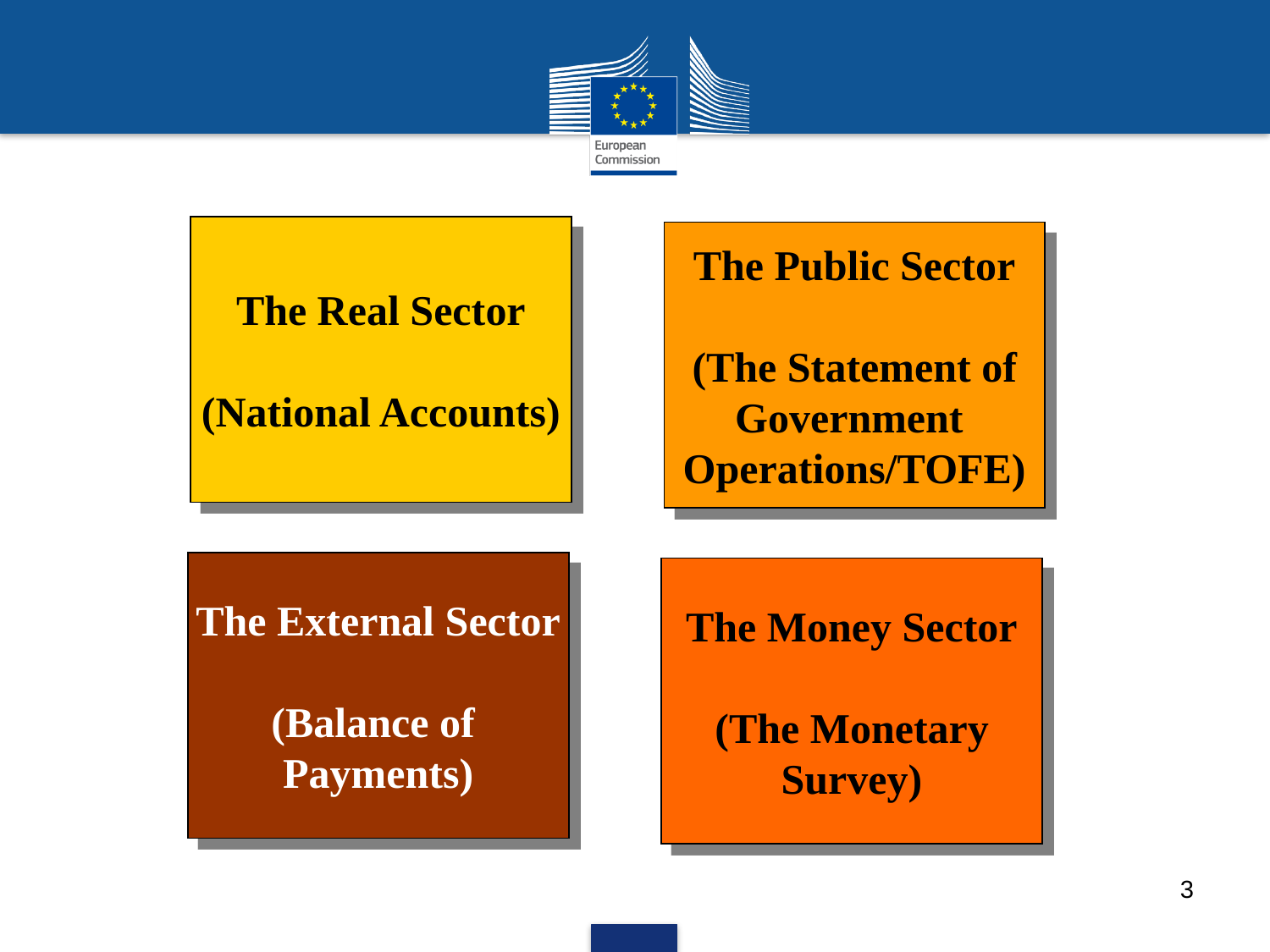

The Real Sector

(National Accounts)
The Public Sector

(The Statement of
Government
Operations/TOFE)
The External Sector

(Balance of
Payments)
The Money Sector

(The Monetary
Survey)
3